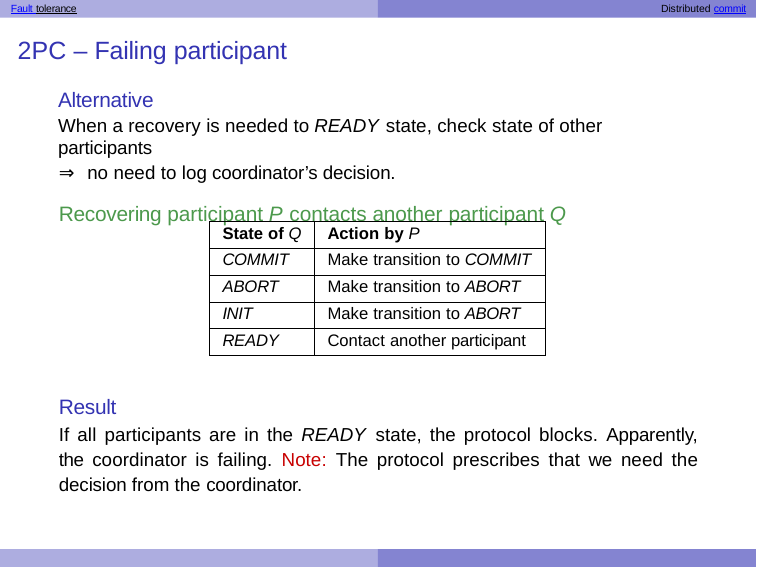

Fault tolerance	Distributed commit
# 2PC – Failing participant
Alternative
When a recovery is needed to READY state, check state of other participants
⇒ no need to log coordinator’s decision.
Recovering participant P contacts another participant Q
| State of Q | Action by P |
| --- | --- |
| COMMIT | Make transition to COMMIT |
| ABORT | Make transition to ABORT |
| INIT | Make transition to ABORT |
| READY | Contact another participant |
Result
If all participants are in the READY state, the protocol blocks. Apparently, the coordinator is failing. Note: The protocol prescribes that we need the decision from the coordinator.